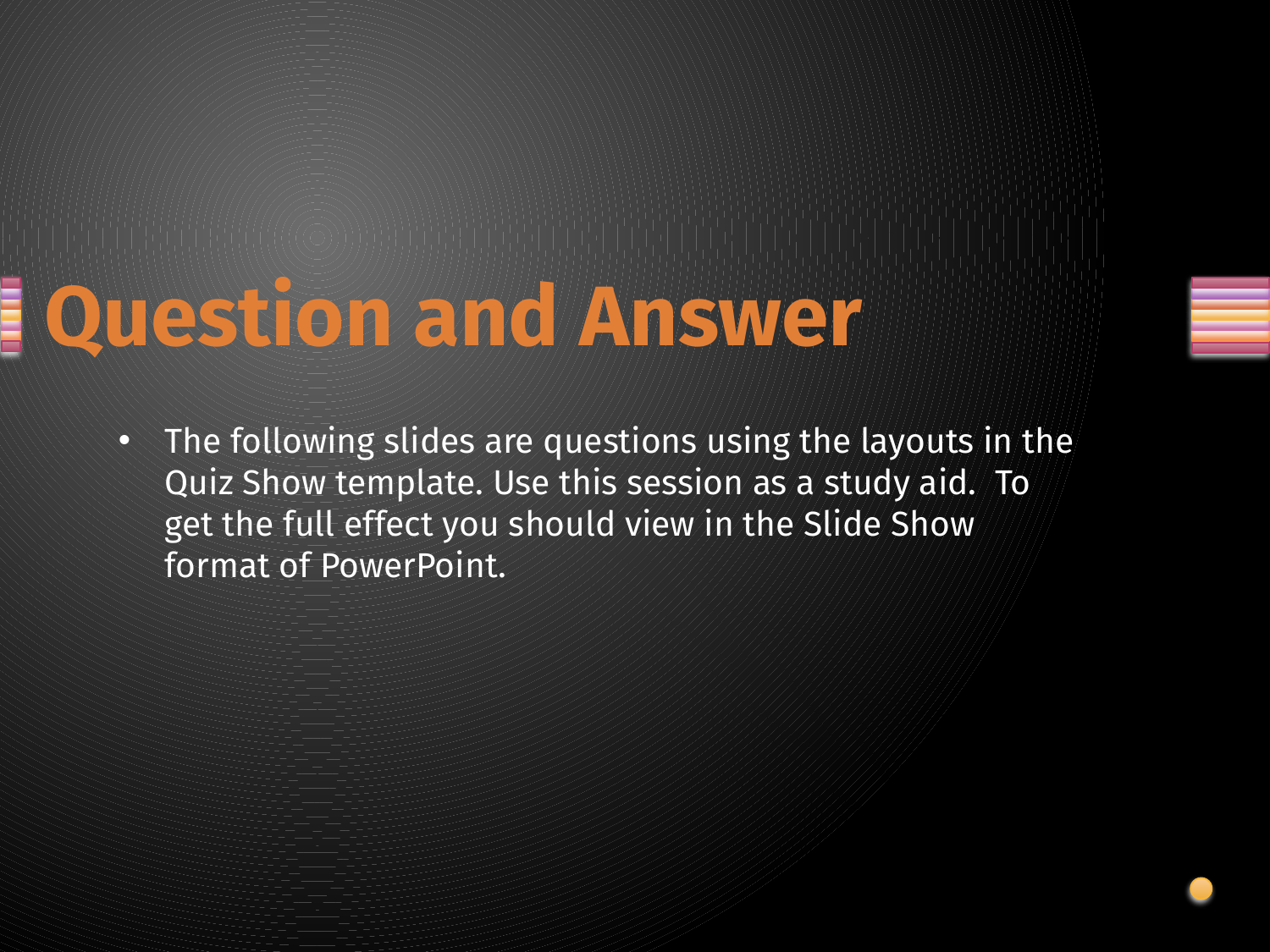

# Question and Answer
The following slides are questions using the layouts in the Quiz Show template. Use this session as a study aid.  To get the full effect you should view in the Slide Show format of PowerPoint.